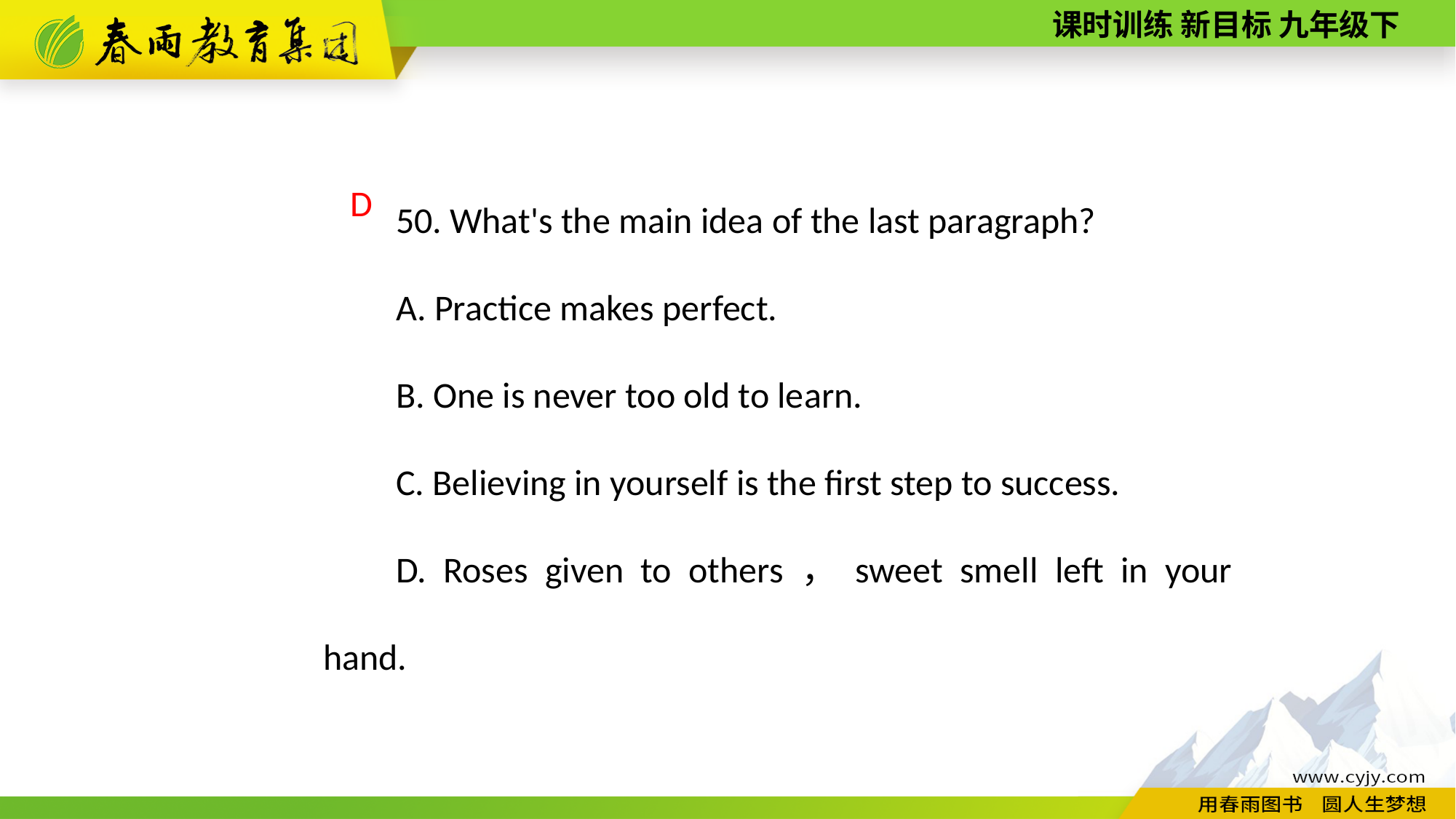

50. What's the main idea of the last paragraph?
A. Practice makes perfect.
B. One is never too old to learn.
C. Believing in yourself is the first step to success.
D. Roses given to others，sweet smell left in your hand.
D